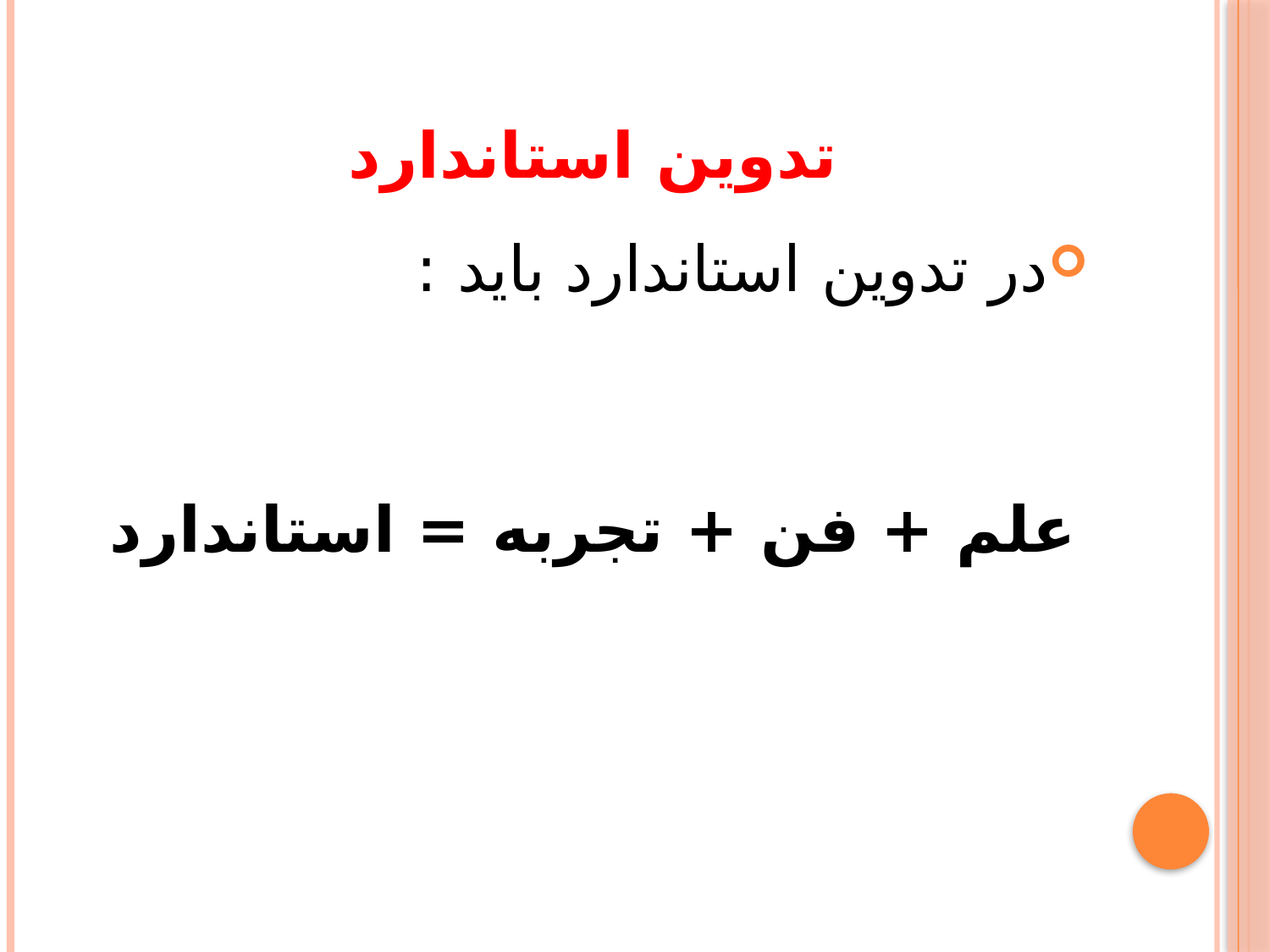

# تدوين استاندارد
در تدوين استاندارد بايد :

علم + فن + تجربه = استاندارد